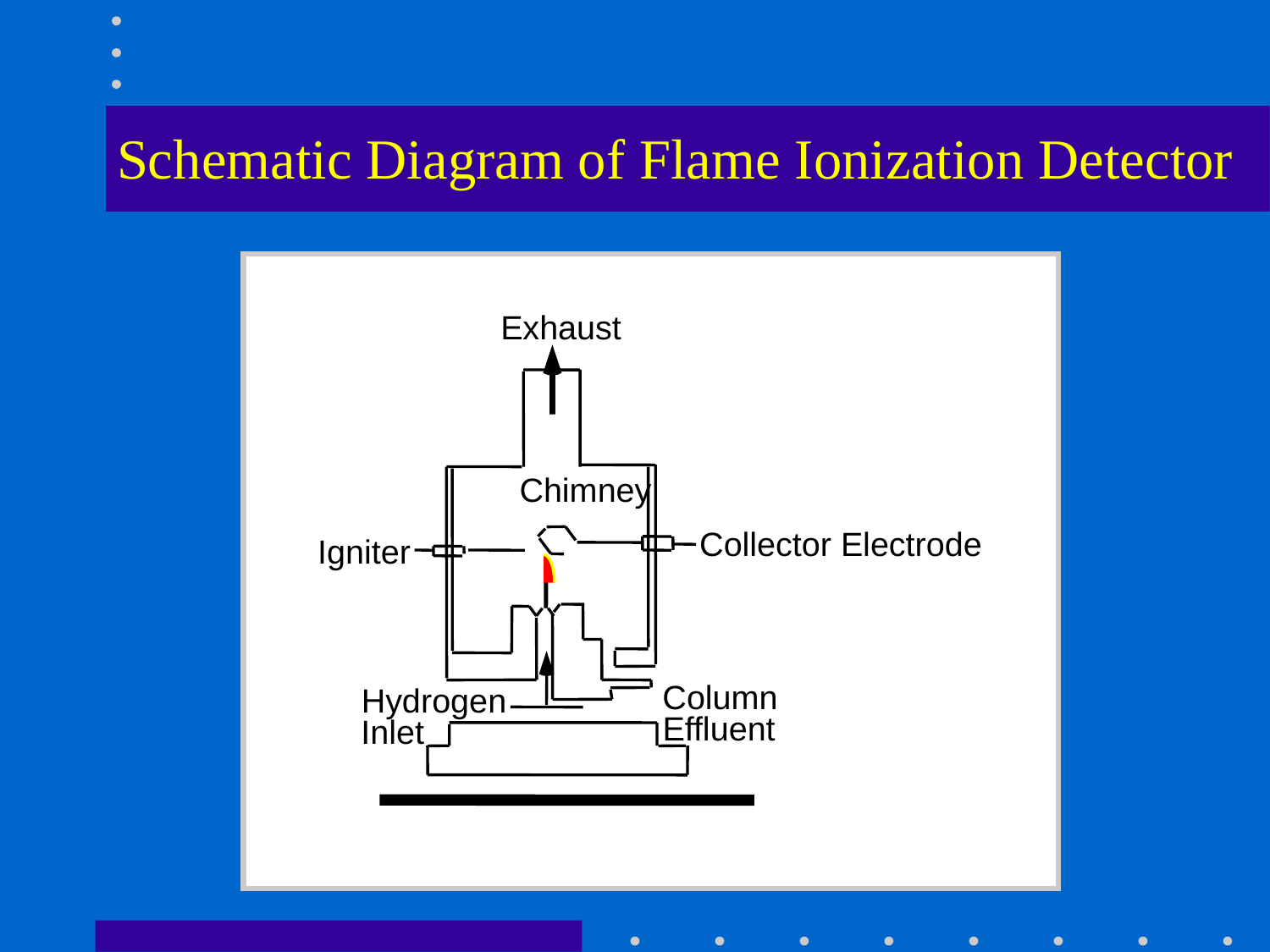

Schematic Diagram of Flame Ionization Detector

Exhaust

Chimney
Collector Electrode

Igniter

Column
Hydrogen

Effluent
Inlet